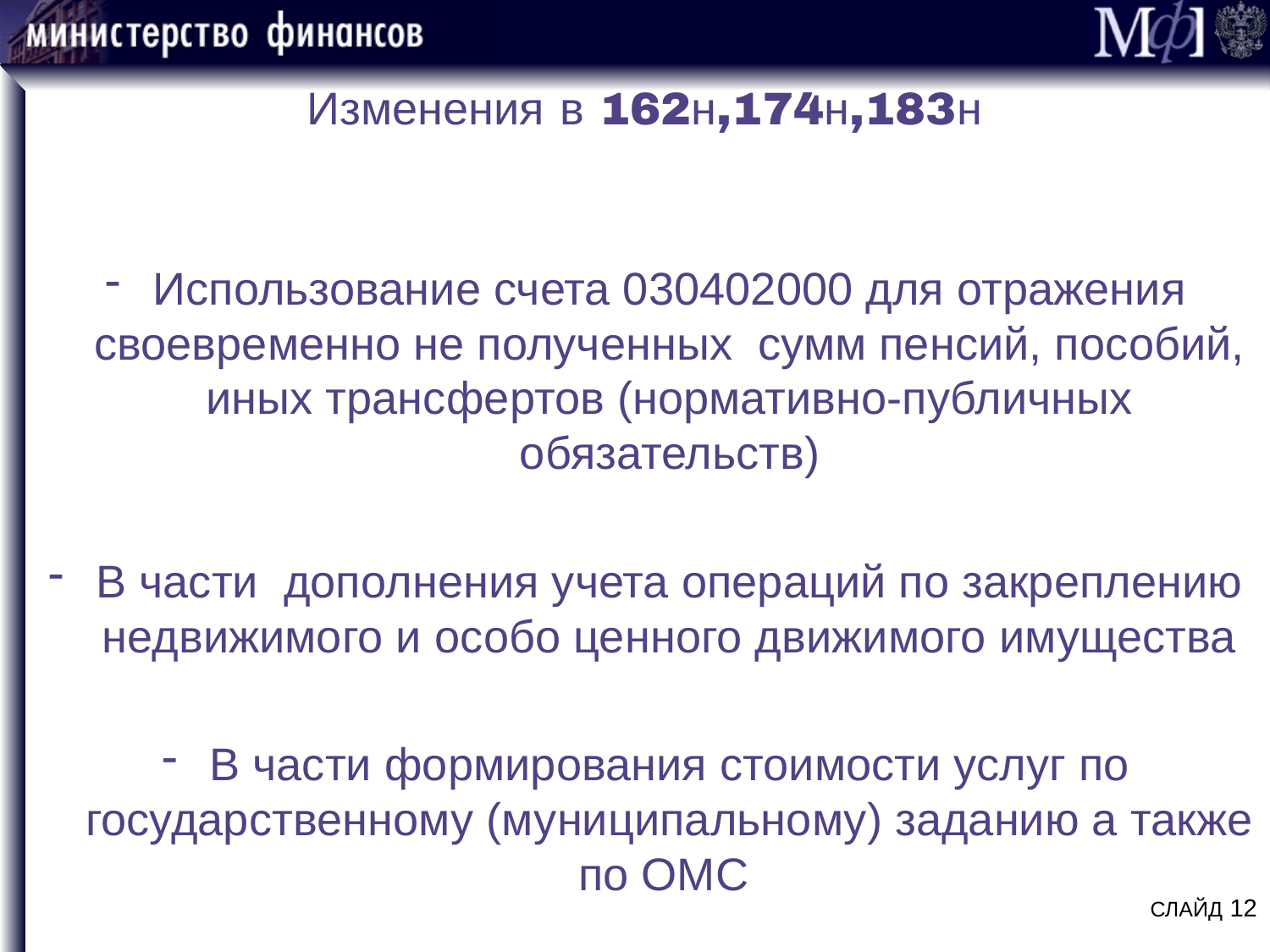

# Изменения в 162н,174н,183н

Использование счета 030402000 для отражения своевременно не полученных  сумм пенсий, пособий, иных трансфертов (нормативно-публичных обязательств)

В части  дополнения учета операций по закреплению недвижимого и особо ценного движимого имущества

В части формирования стоимости услуг по государственному (муниципальному) заданию а также по ОМС

СЛАЙД 12